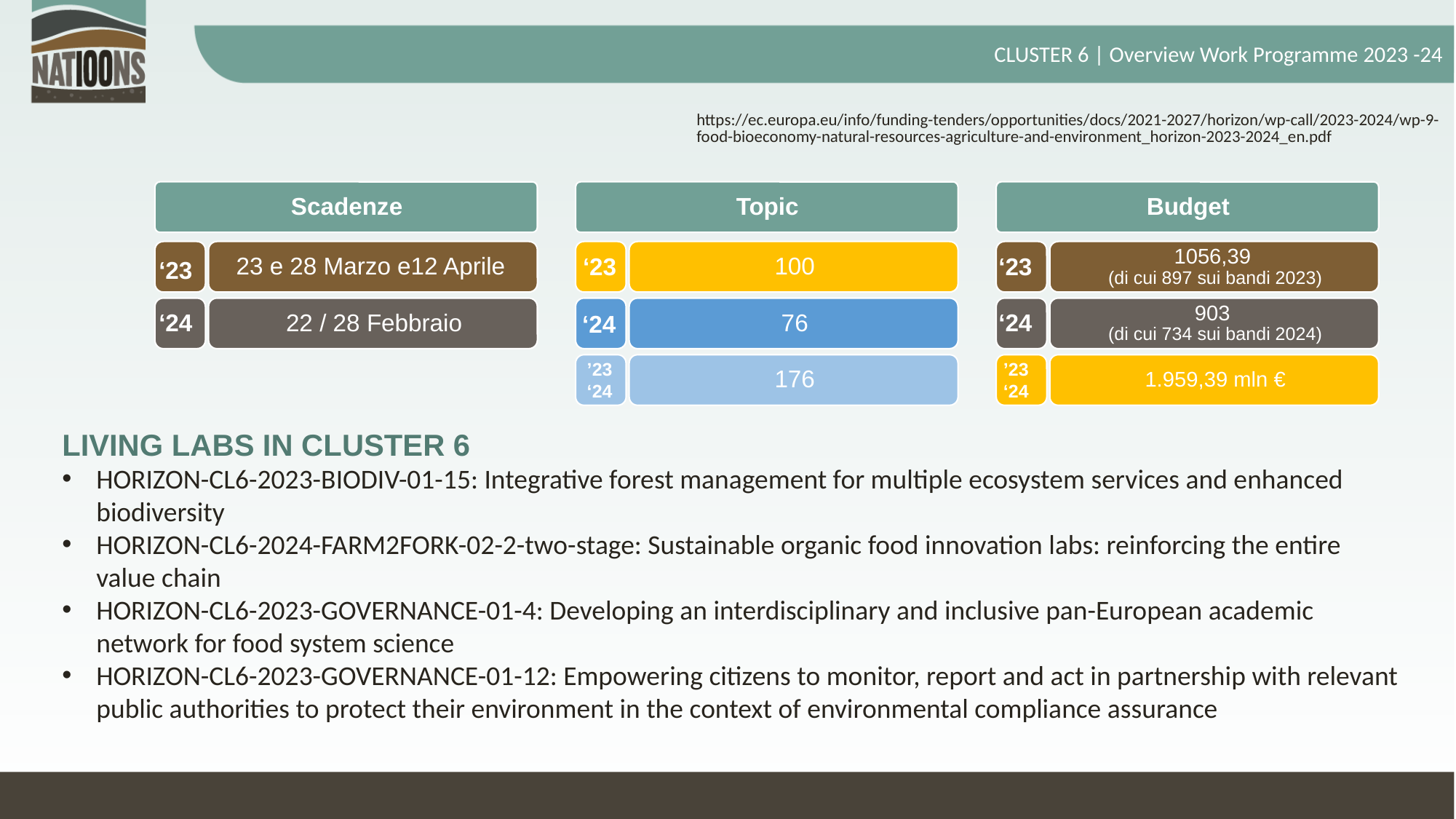

Scadenze
23 e 28 Marzo e12 Aprile
22 / 28 Febbraio
Topic
100
76
176
Budget
1056,39
(di cui 897 sui bandi 2023)
903
(di cui 734 sui bandi 2024)
1.959,39 mln €
‘23
‘23
‘23
‘24
‘24
‘24
’23
‘24
’23
‘24
# CLUSTER 6 | Overview Work Programme 2023 -24
https://ec.europa.eu/info/funding-tenders/opportunities/docs/2021-2027/horizon/wp-call/2023-2024/wp-9-food-bioeconomy-natural-resources-agriculture-and-environment_horizon-2023-2024_en.pdf
LIVING LABS IN CLUSTER 6
HORIZON-CL6-2023-BIODIV-01-15: Integrative forest management for multiple ecosystem services and enhanced biodiversity
HORIZON-CL6-2024-FARM2FORK-02-2-two-stage: Sustainable organic food innovation labs: reinforcing the entire value chain
HORIZON-CL6-2023-GOVERNANCE-01-4: Developing an interdisciplinary and inclusive pan-European academic network for food system science
HORIZON-CL6-2023-GOVERNANCE-01-12: Empowering citizens to monitor, report and act in partnership with relevant public authorities to protect their environment in the context of environmental compliance assurance